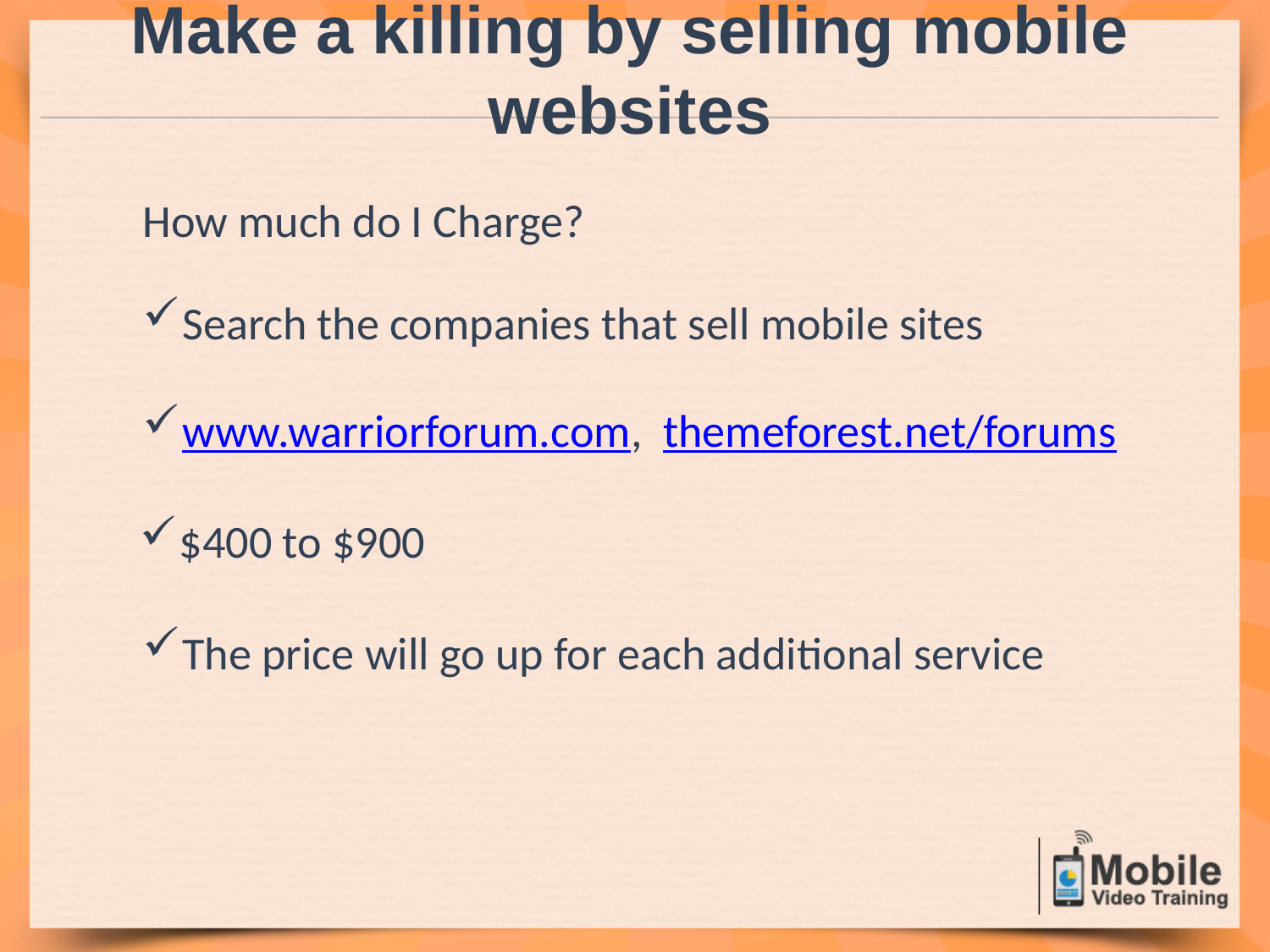

Make a killing by selling mobile websites
How much do I Charge?
Search the companies that sell mobile sites
www.warriorforum.com,  themeforest.net/forums
$400 to $900
The price will go up for each additional service